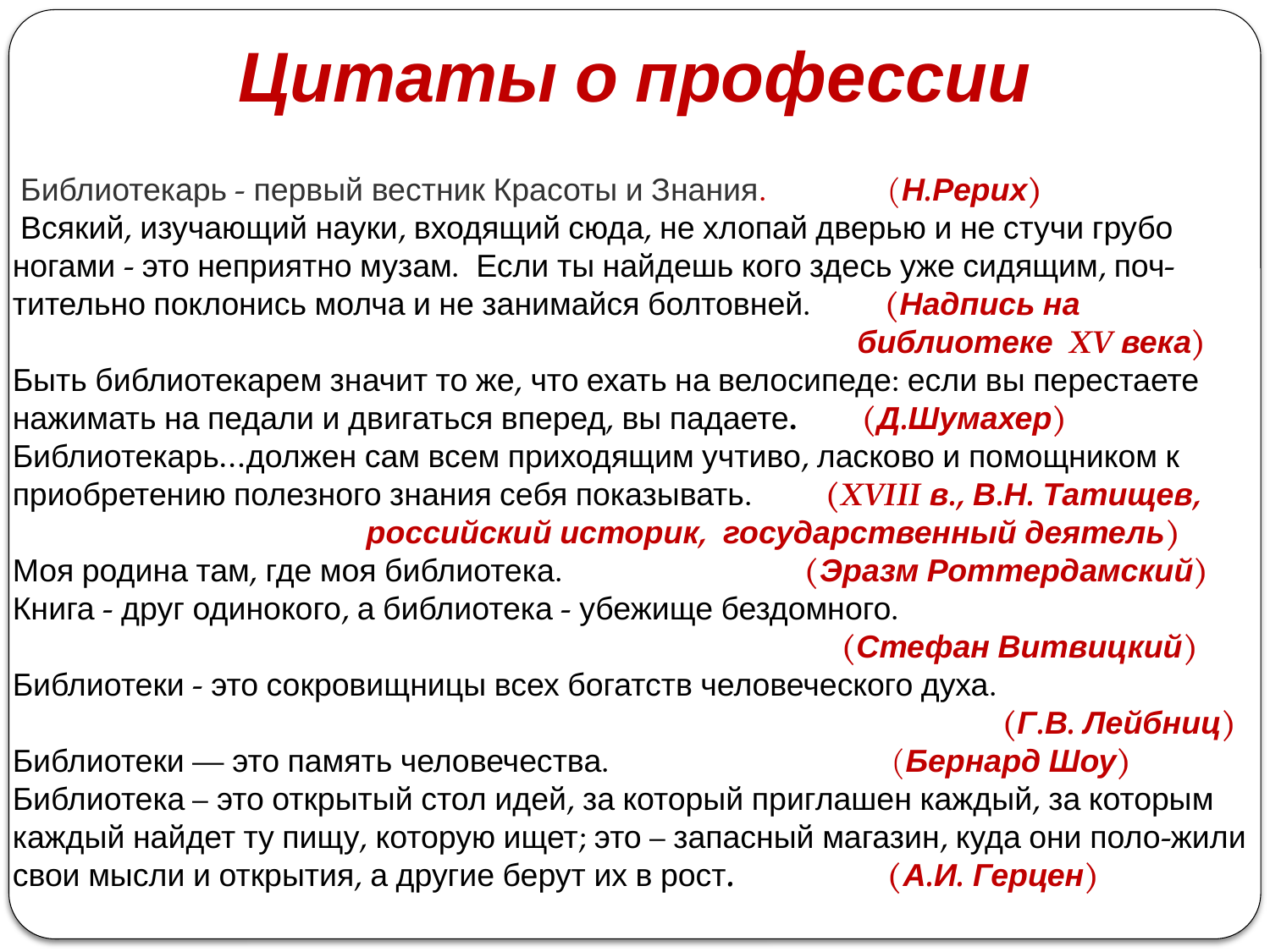

# Цитаты о профессии
 Библиотекарь - первый вестник Красоты и Знания.               (Н.Рерих)
 Всякий, изучающий науки, входящий сюда, не хлопай дверью и не стучи грубо ногами - это неприятно музам.  Если ты найдешь кого здесь уже сидящим, поч-тительно поклонись молча и не занимайся болтовней.         (Надпись на
                                                                                                         библиотеке  XV века)
Быть библиотекарем значит то же, что ехать на велосипеде: если вы перестаете нажимать на педали и двигаться вперед, вы падаете.        (Д.Шумахер)
Библиотекарь…должен сам всем приходящим учтиво, ласково и помощником к приобретению полезного знания себя показывать.         (XVIII в., В.Н. Татищев,
                                            российский историк,  государственный деятель)
Моя родина там, где моя библиотека.                              (Эразм Роттердамский)
Книга - друг одинокого, а библиотека - убежище бездомного.
                                                                                                       (Стефан Витвицкий)
Библиотеки - это сокровищницы всех богатств человеческого духа.
                                                                                                                           (Г.В. Лейбниц)
Библиотеки — это память человечества.                                   (Бернард Шоу)
Библиотека – это открытый стол идей, за который приглашен каждый, за которым каждый найдет ту пищу, которую ищет; это – запасный магазин, куда они поло-жили свои мысли и открытия, а другие берут их в рост.                   (А.И. Герцен)